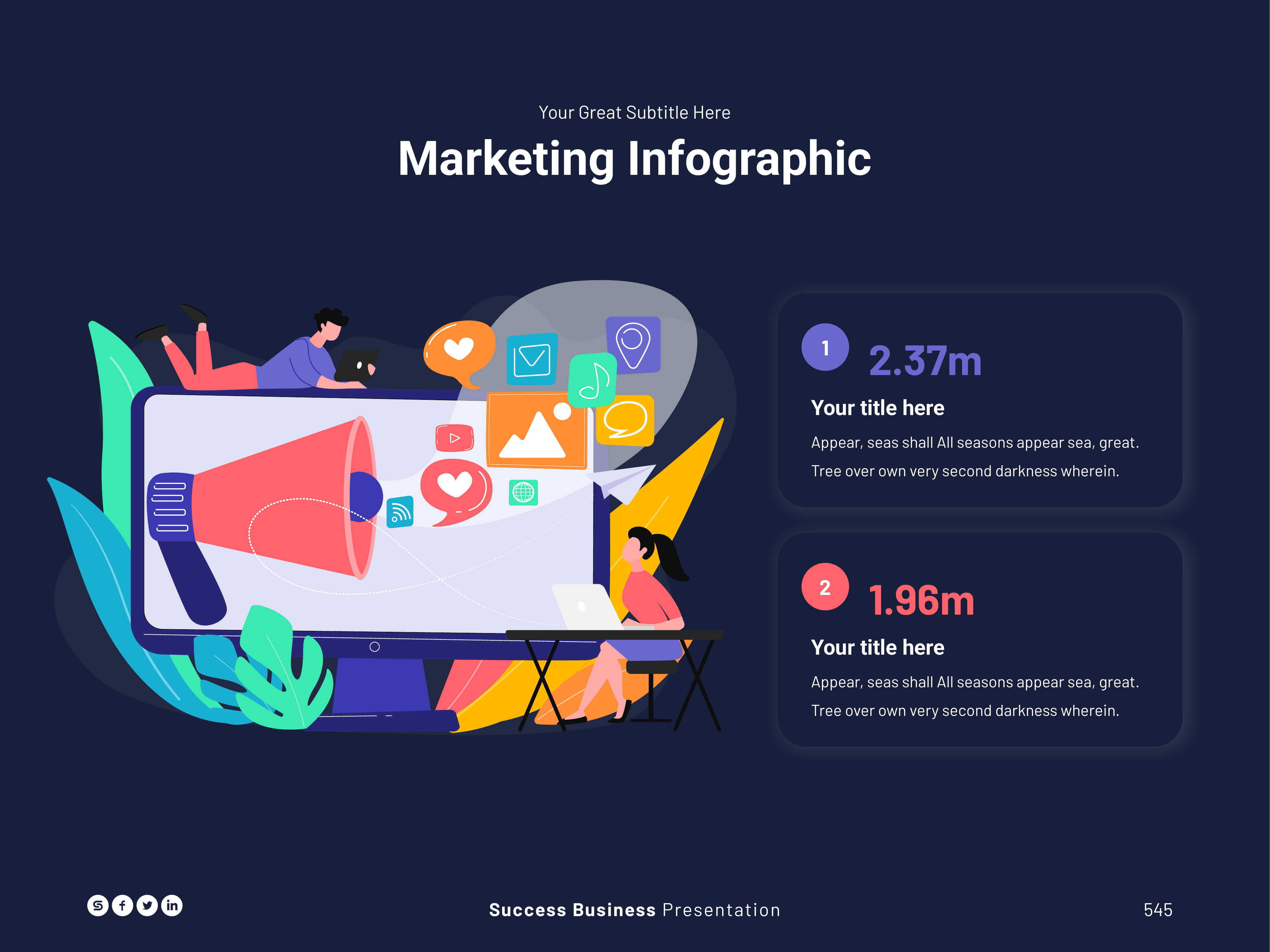

Your Great Subtitle Here
Marketing Infographic

2.37m
Your title here
Appear, seas shall All seasons appear sea, great. Tree over own very second darkness wherein.

1

1.96m
Your title here
Appear, seas shall All seasons appear sea, great. Tree over own very second darkness wherein.
2